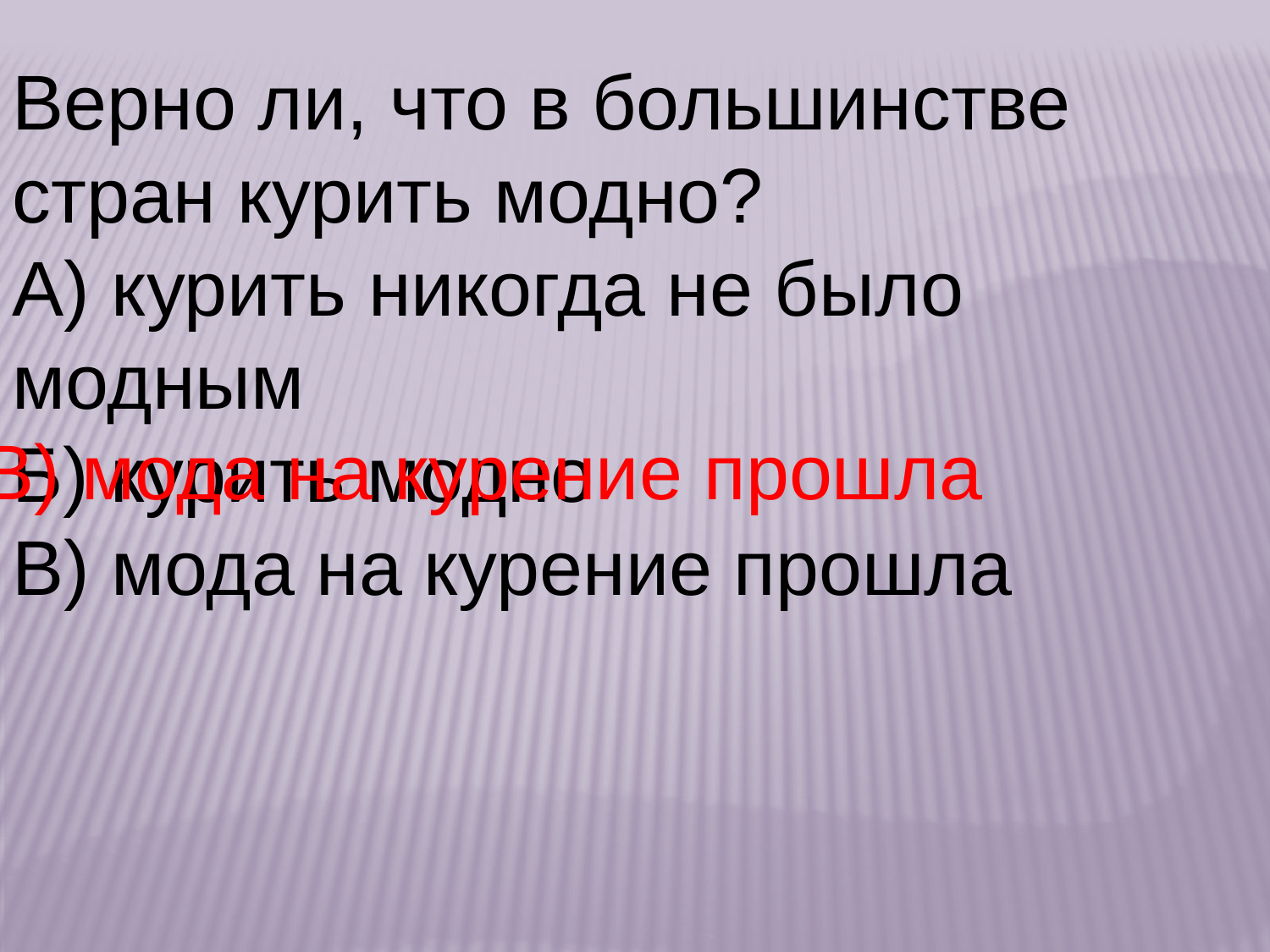

Верно ли, что в большинстве стран курить модно?
А) курить никогда не было модным
Б) курить модно
В) мода на курение прошла
В) мода на курение прошла